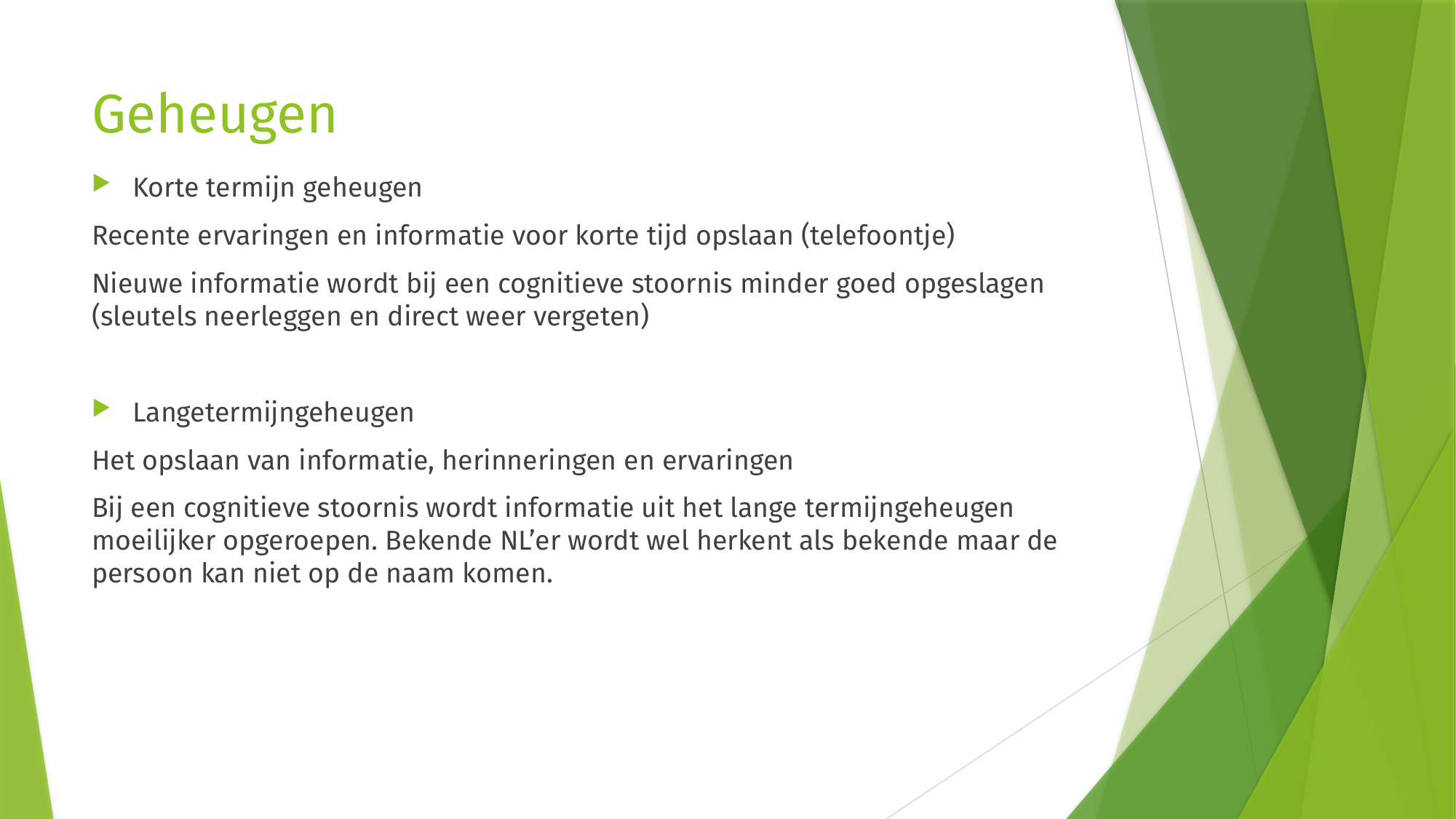

# Geheugen
Korte termijn geheugen
Recente ervaringen en informatie voor korte tijd opslaan (telefoontje)
Nieuwe informatie wordt bij een cognitieve stoornis minder goed opgeslagen (sleutels neerleggen en direct weer vergeten)

Langetermijngeheugen
Het opslaan van informatie, herinneringen en ervaringen
Bij een cognitieve stoornis wordt informatie uit het lange termijngeheugen moeilijker opgeroepen. Bekende NL’er wordt wel herkent als bekende maar de persoon kan niet op de naam komen.